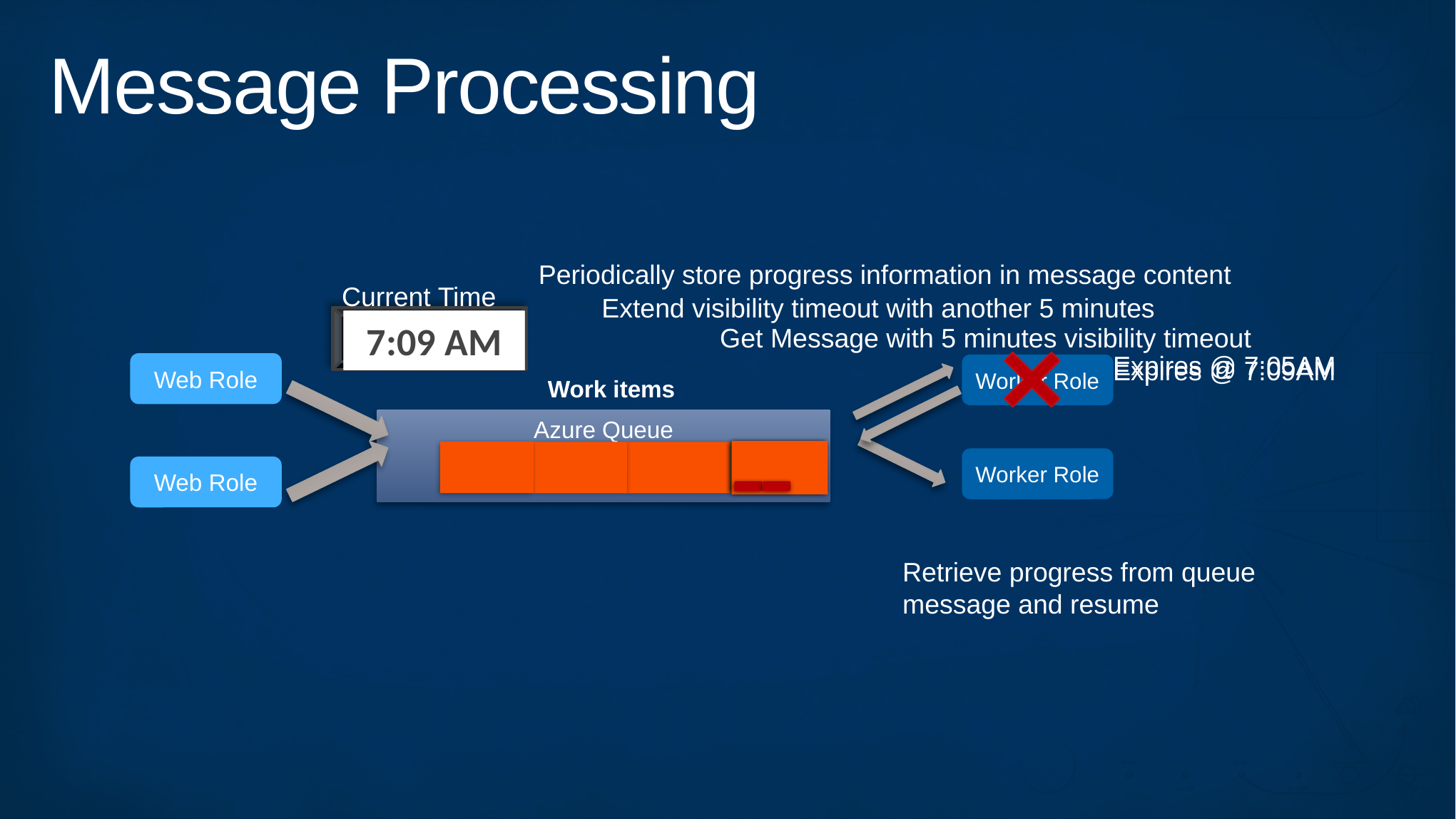

# Message Processing
Periodically store progress information in message content
Current Time
Extend visibility timeout with another 5 minutes
7:00AM
7:04 AM
7:07 AM
7:09 AM
Get Message with 5 minutes visibility timeout

Expires @ 7:05AM
Web Role
Expires @ 7:09AM
Worker Role
Work items
Azure Queue

7:09

7:05
7:14
Worker Role

Web Role

Retrieve progress from queue message and resume